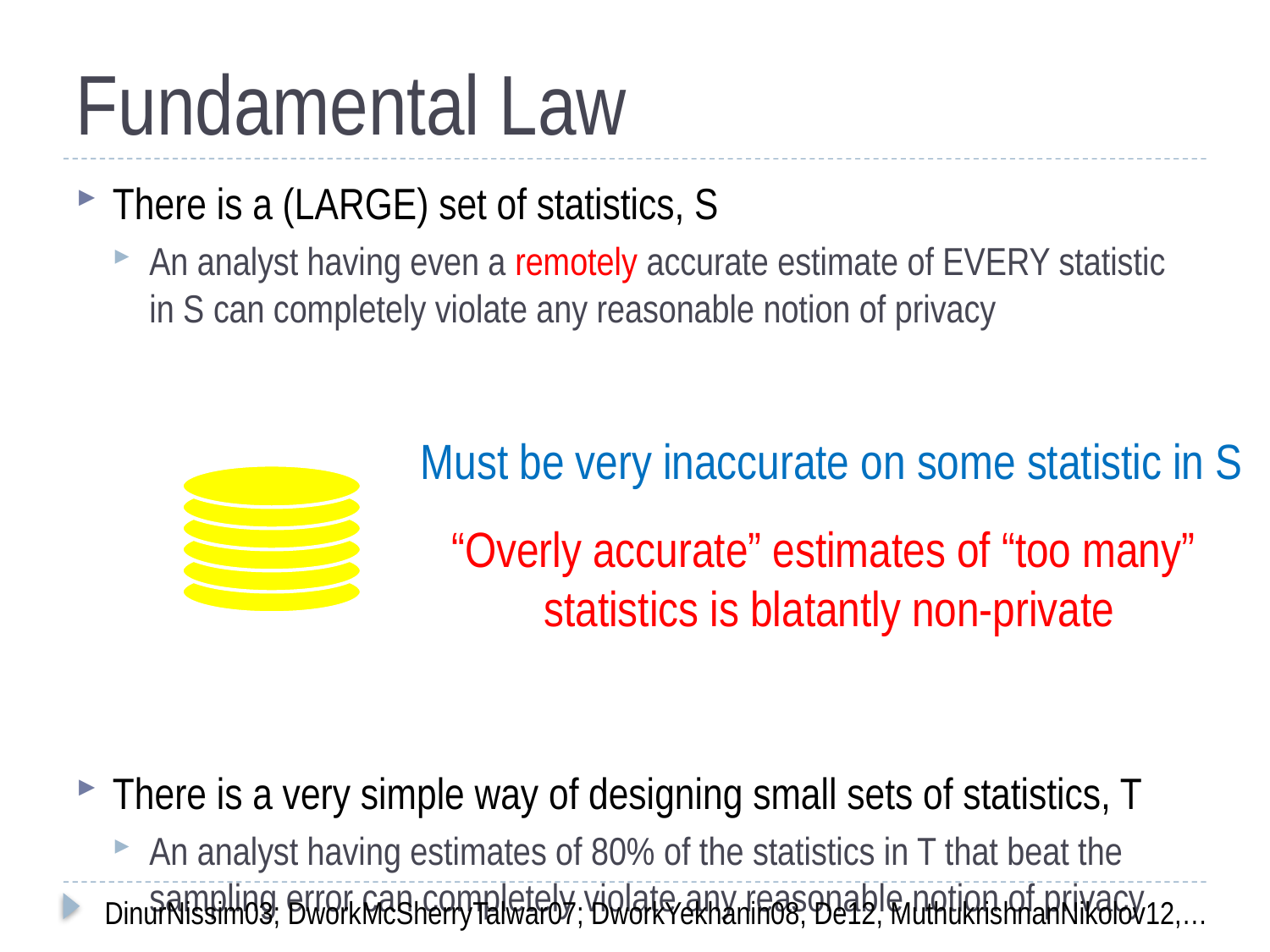

# Fundamental Law
There is a (LARGE) set of statistics, S
An analyst having even a remotely accurate estimate of EVERY statistic in S can completely violate any reasonable notion of privacy

There is a very simple way of designing small sets of statistics, T
An analyst having estimates of 80% of the statistics in T that beat the sampling error can completely violate any reasonable notion of privacy
Must be very inaccurate on some statistic in S

“Overly accurate” estimates of “too many”
statistics is blatantly non-private
DinurNissim03; DworkMcSherryTalwar07; DworkYekhanin08, De12, MuthukrishnanNikolov12,…